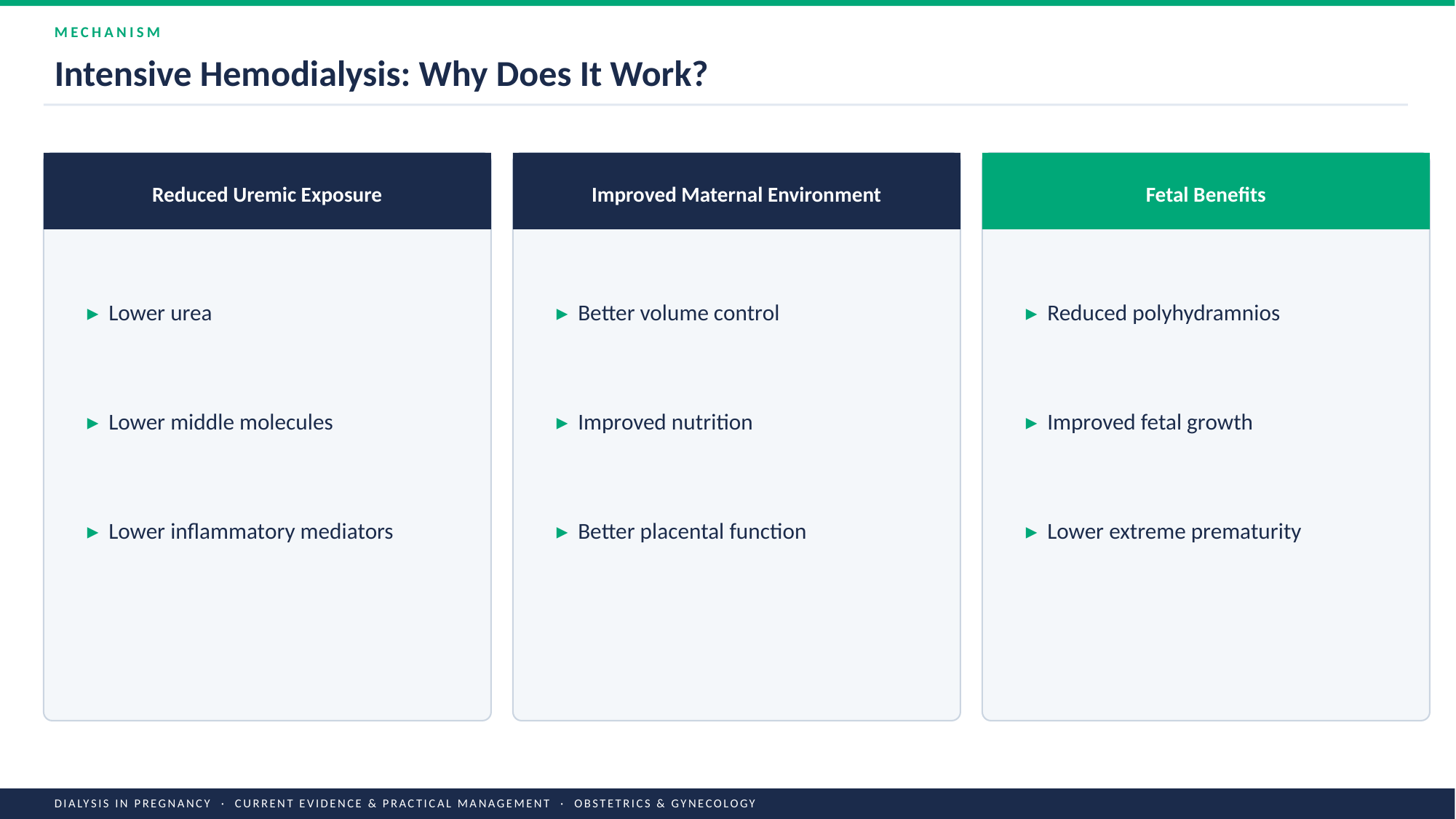

MECHANISM
Intensive Hemodialysis: Why Does It Work?

Reduced Uremic Exposure
Improved Maternal Environment
Fetal Benefits
▸  Lower urea
▸  Better volume control
▸  Reduced polyhydramnios
▸  Lower middle molecules
▸  Improved nutrition
▸  Improved fetal growth
▸  Lower inflammatory mediators
▸  Better placental function
▸  Lower extreme prematurity

DIALYSIS IN PREGNANCY  ·  CURRENT EVIDENCE & PRACTICAL MANAGEMENT  ·  OBSTETRICS & GYNECOLOGY